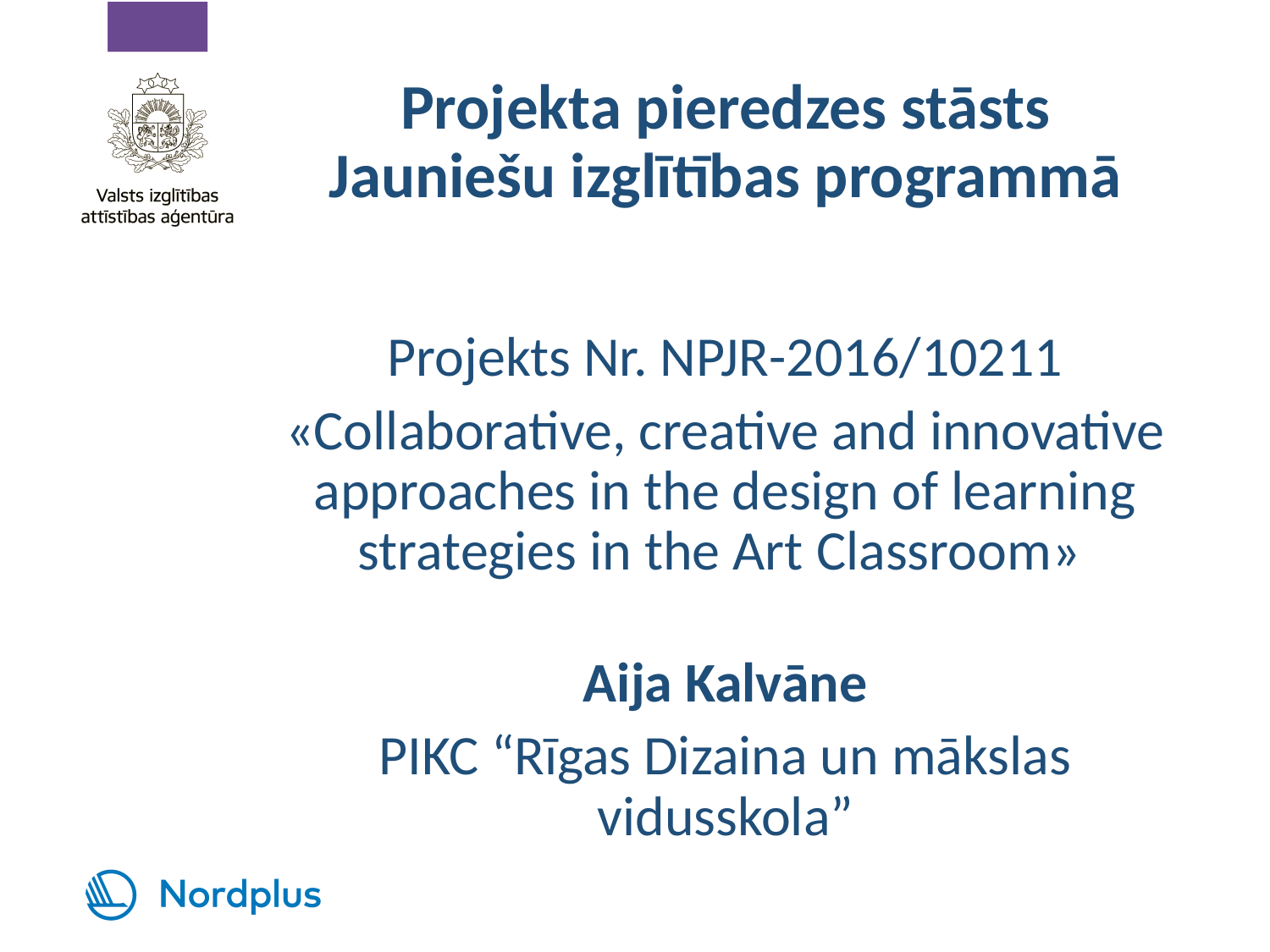

# Projekta pieredzes stāsts Jauniešu izglītības programmā
Projekts Nr. NPJR-2016/10211
«Collaborative, creative and innovative approaches in the design of learning strategies in the Art Classroom»

Aija Kalvāne
PIKC “Rīgas Dizaina un mākslas vidusskola”